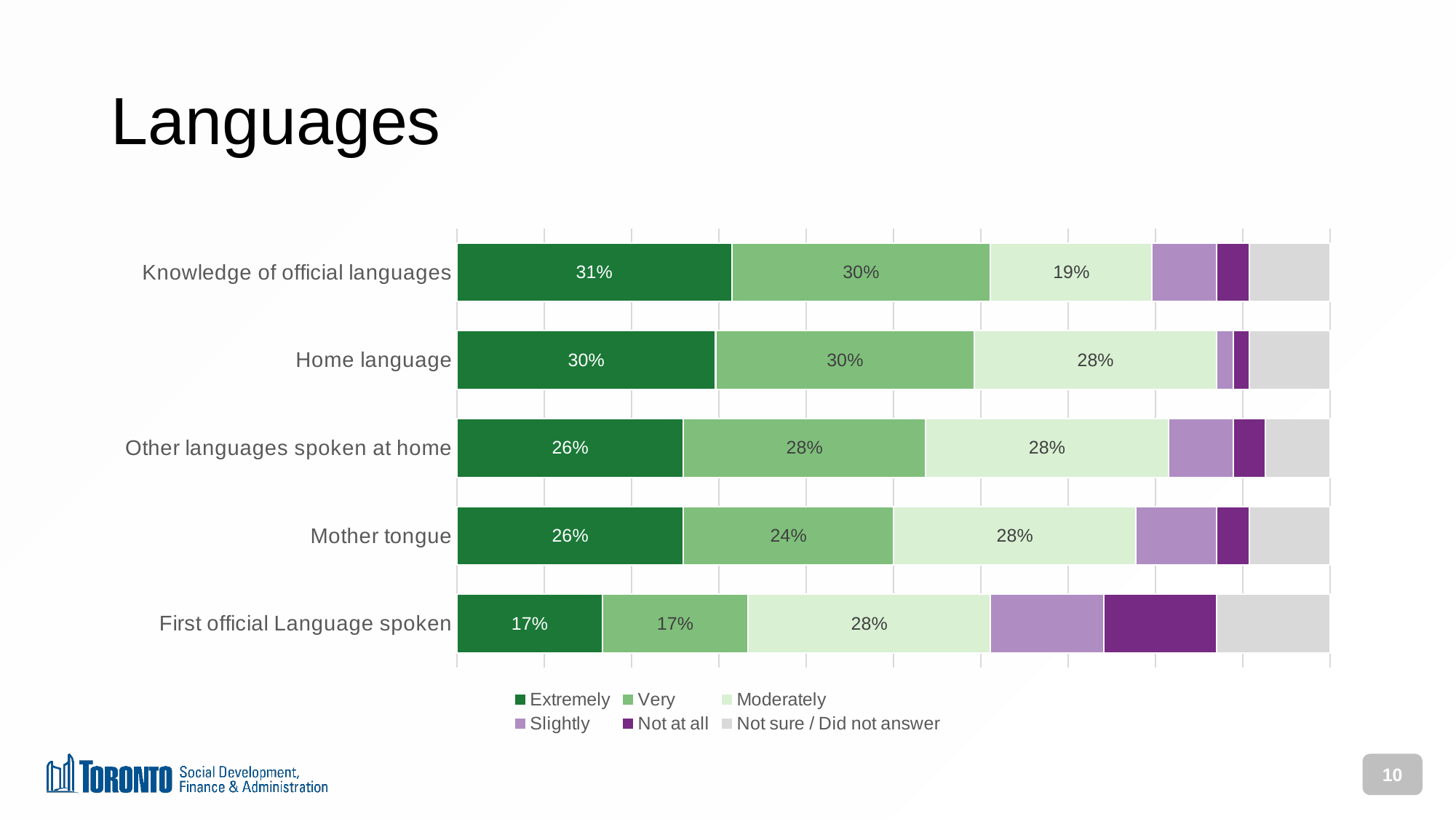

# Languages

### Chart

| Category | Extremely | Very | Moderately | Slightly | Not at all | Not sure / Did not answer |
|---|---|---|---|---|---|---|
| Knowledge of official languages | 17.0 | 16.0 | 10.0 | 4.0 | 2.0 | 5.0 |
| Home language | 16.0 | 16.0 | 15.0 | 1.0 | 1.0 | 5.0 |
| Other languages spoken at home | 14.0 | 15.0 | 15.0 | 4.0 | 2.0 | 4.0 |
| Mother tongue | 14.0 | 13.0 | 15.0 | 5.0 | 2.0 | 5.0 |
| First official Language spoken | 9.0 | 9.0 | 15.0 | 7.0 | 7.0 | 7.0 |
10